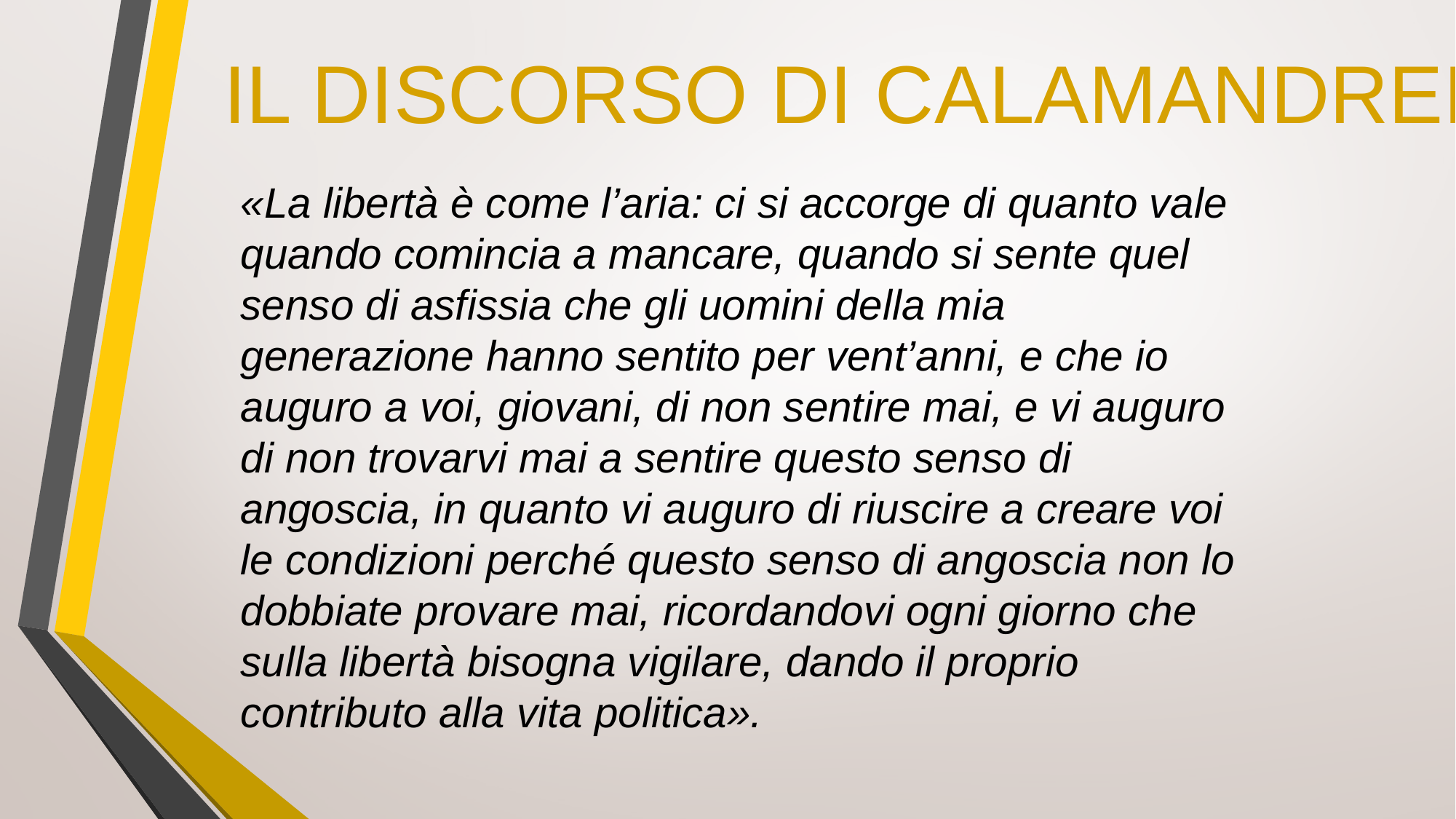

Il discorso di calamandrei
«La libertà è come l’aria: ci si accorge di quanto vale quando comincia a mancare, quando si sente quel senso di asfissia che gli uomini della mia generazione hanno sentito per vent’anni, e che io auguro a voi, giovani, di non sentire mai, e vi auguro di non trovarvi mai a sentire questo senso di angoscia, in quanto vi auguro di riuscire a creare voi le condizioni perché questo senso di angoscia non lo dobbiate provare mai, ricordandovi ogni giorno che sulla libertà bisogna vigilare, dando il proprio contributo alla vita politica».